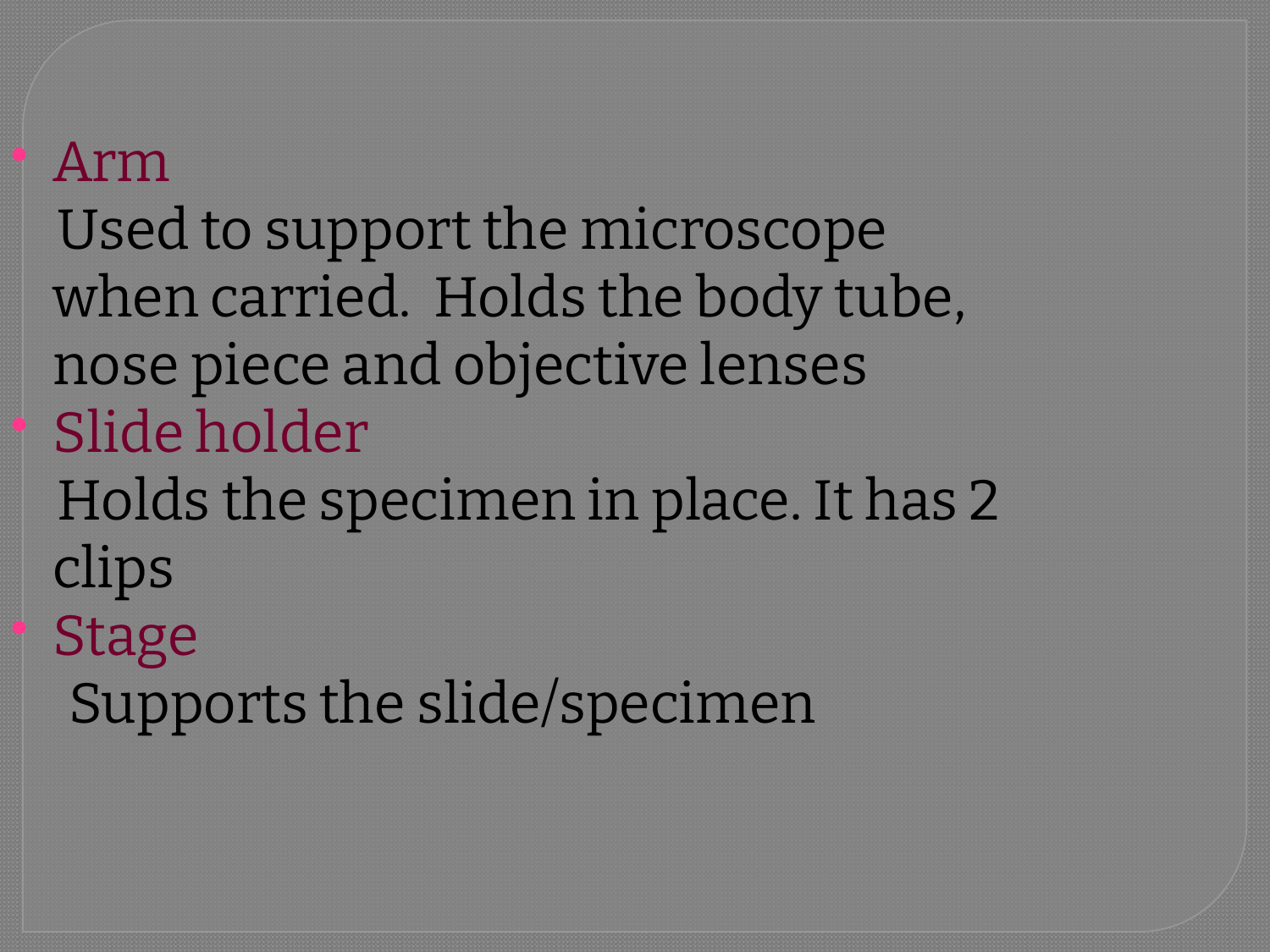

Arm
    Used to support the microscope when carried.  Holds the body tube, nose piece and objective lenses
Slide holder
    Holds the specimen in place. It has 2 clips
Stage
     Supports the slide/specimen